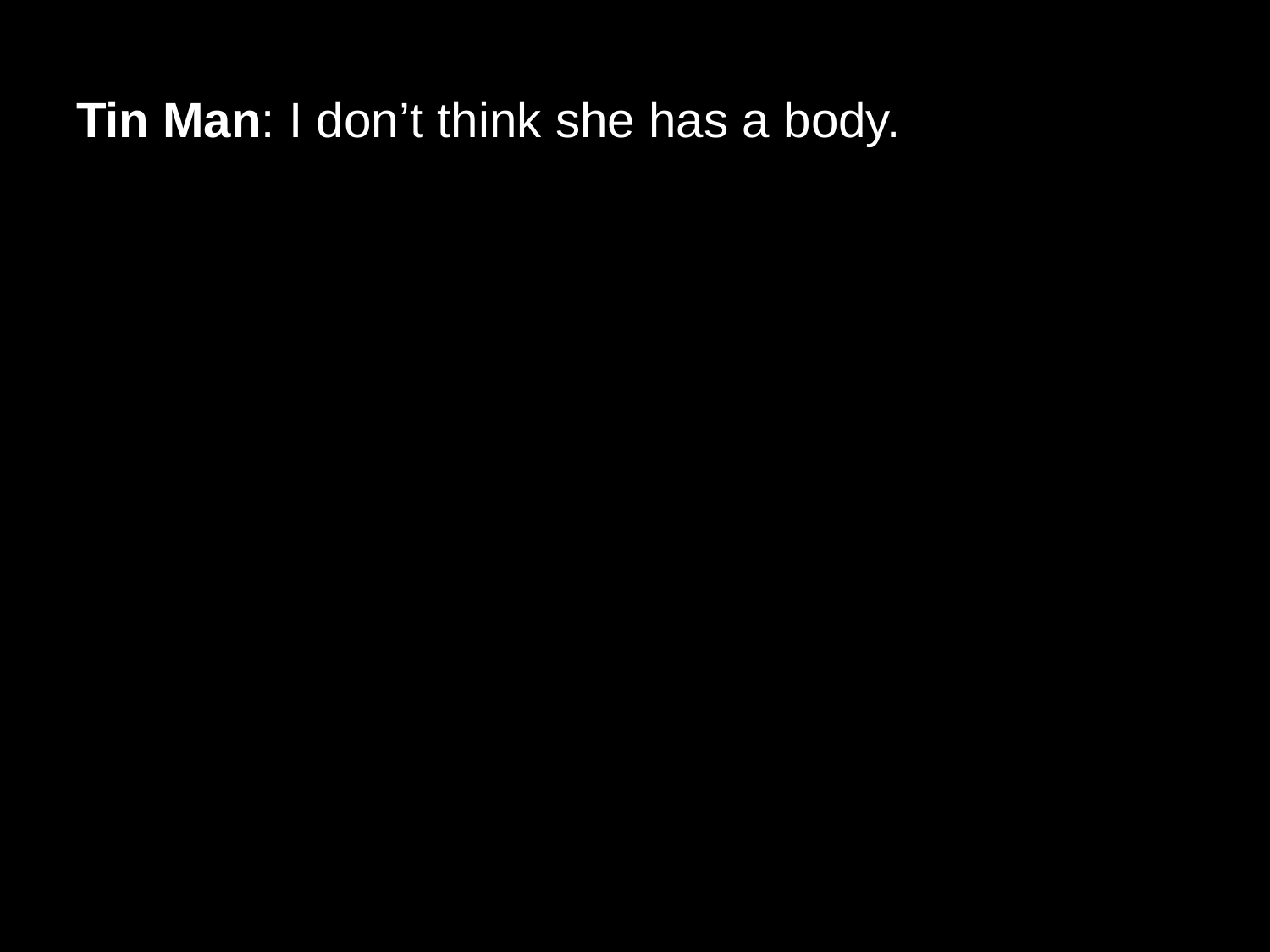

# Tin Man: I don’t think she has a body.